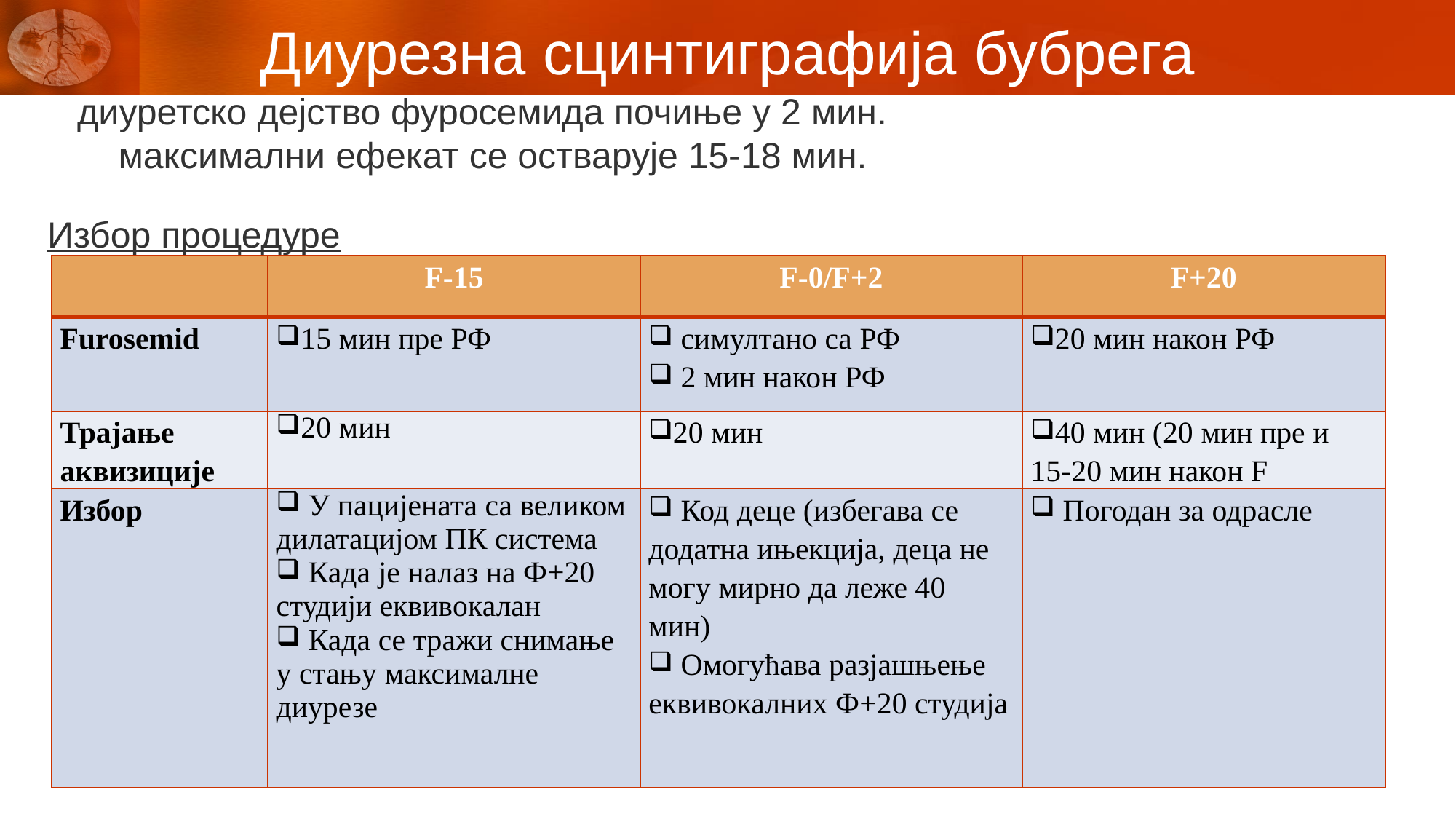

Диурезна сцинтиграфија бубрега
# диуретско дејство фуросемида почиње у 2 мин. максимални ефекат се остварује 15-18 мин.

Избор процедуре
|  | F-15 | F-0/F+2 | F+20 |
| --- | --- | --- | --- |
| Furosemid | 15 мин пре РФ | симултано са РФ 2 мин након РФ | 20 мин након РФ |
| Трајање аквизиције | 20 мин | 20 мин | 40 мин (20 мин пре и 15-20 мин након F |
| Избор | У пацијената са великом дилатацијом ПК система Када је налаз на Ф+20 студији еквивокалан Када се тражи снимање у стању максималне диурезе | Код деце (избегава се додатна ињекција, деца не могу мирно да леже 40 мин) Омогућава разјашњење еквивокалних Ф+20 студија | Погодан за одрасле |